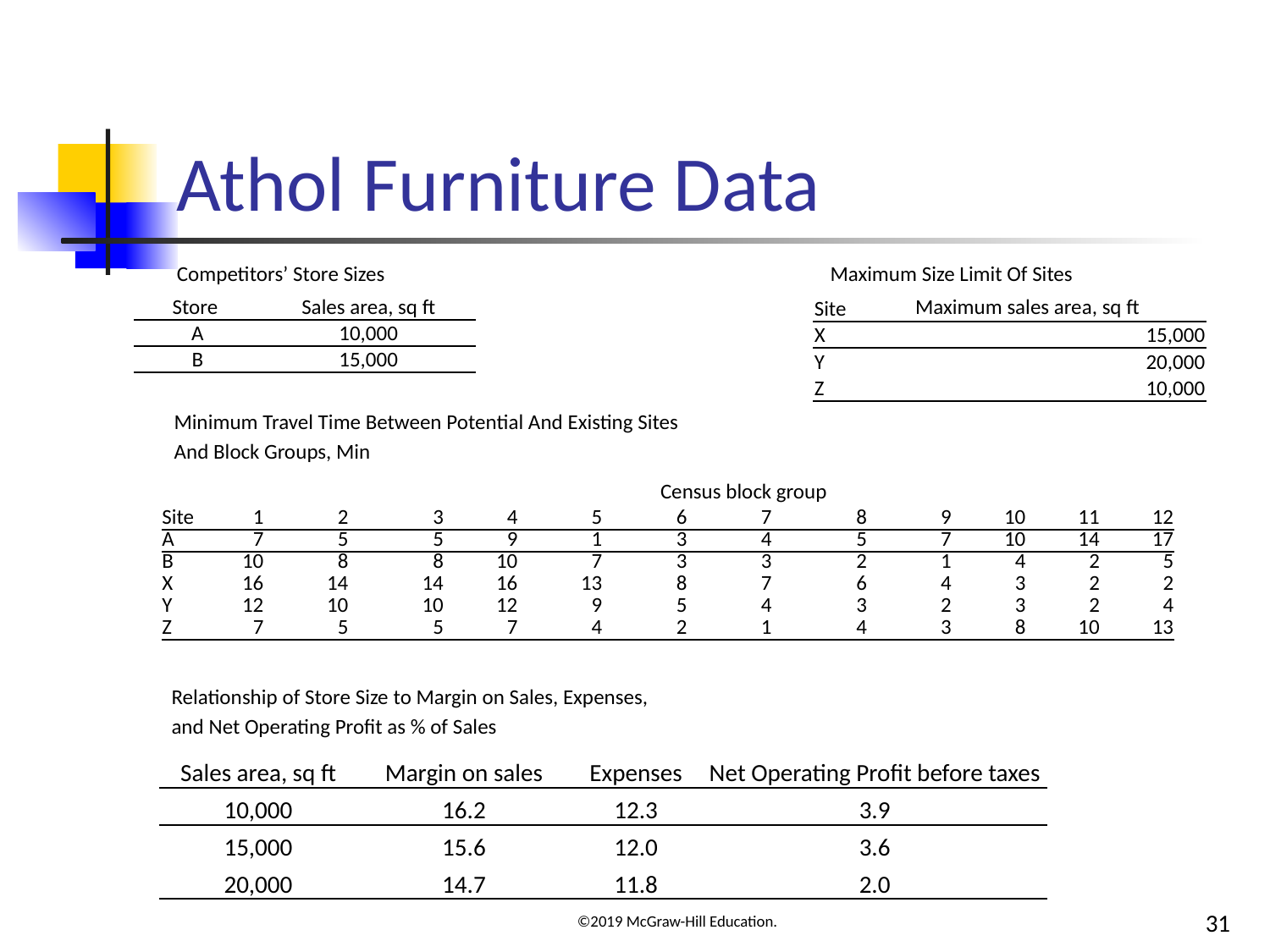

# Athol Furniture Data
Competitors’ Store Sizes
Maximum Size Limit Of Sites
| Store | Sales area, sq ft |
| --- | --- |
| A | 10,000 |
| B | 15,000 |
| Site | Maximum sales area, sq ft |
| --- | --- |
| X | 15,000 |
| Y | 20,000 |
| Z | 10,000 |
Minimum Travel Time Between Potential And Existing Sites
And Block Groups, Min
Census block group
| Site | 1 | 2 | 3 | 4 | 5 | 6 | 7 | 8 | 9 | 10 | 11 | 12 |
| --- | --- | --- | --- | --- | --- | --- | --- | --- | --- | --- | --- | --- |
| A | 7 | 5 | 5 | 9 | 1 | 3 | 4 | 5 | 7 | 10 | 14 | 17 |
| B | 10 | 8 | 8 | 10 | 7 | 3 | 3 | 2 | 1 | 4 | 2 | 5 |
| X | 16 | 14 | 14 | 16 | 13 | 8 | 7 | 6 | 4 | 3 | 2 | 2 |
| Y | 12 | 10 | 10 | 12 | 9 | 5 | 4 | 3 | 2 | 3 | 2 | 4 |
| Z | 7 | 5 | 5 | 7 | 4 | 2 | 1 | 4 | 3 | 8 | 10 | 13 |
Relationship of Store Size to Margin on Sales, Expenses,
and Net Operating Profit as % of Sales
| Sales area, sq ft | Margin on sales | Expenses | Net Operating Profit before taxes |
| --- | --- | --- | --- |
| 10,000 | 16.2 | 12.3 | 3.9 |
| 15,000 | 15.6 | 12.0 | 3.6 |
| 20,000 | 14.7 | 11.8 | 2.0 |